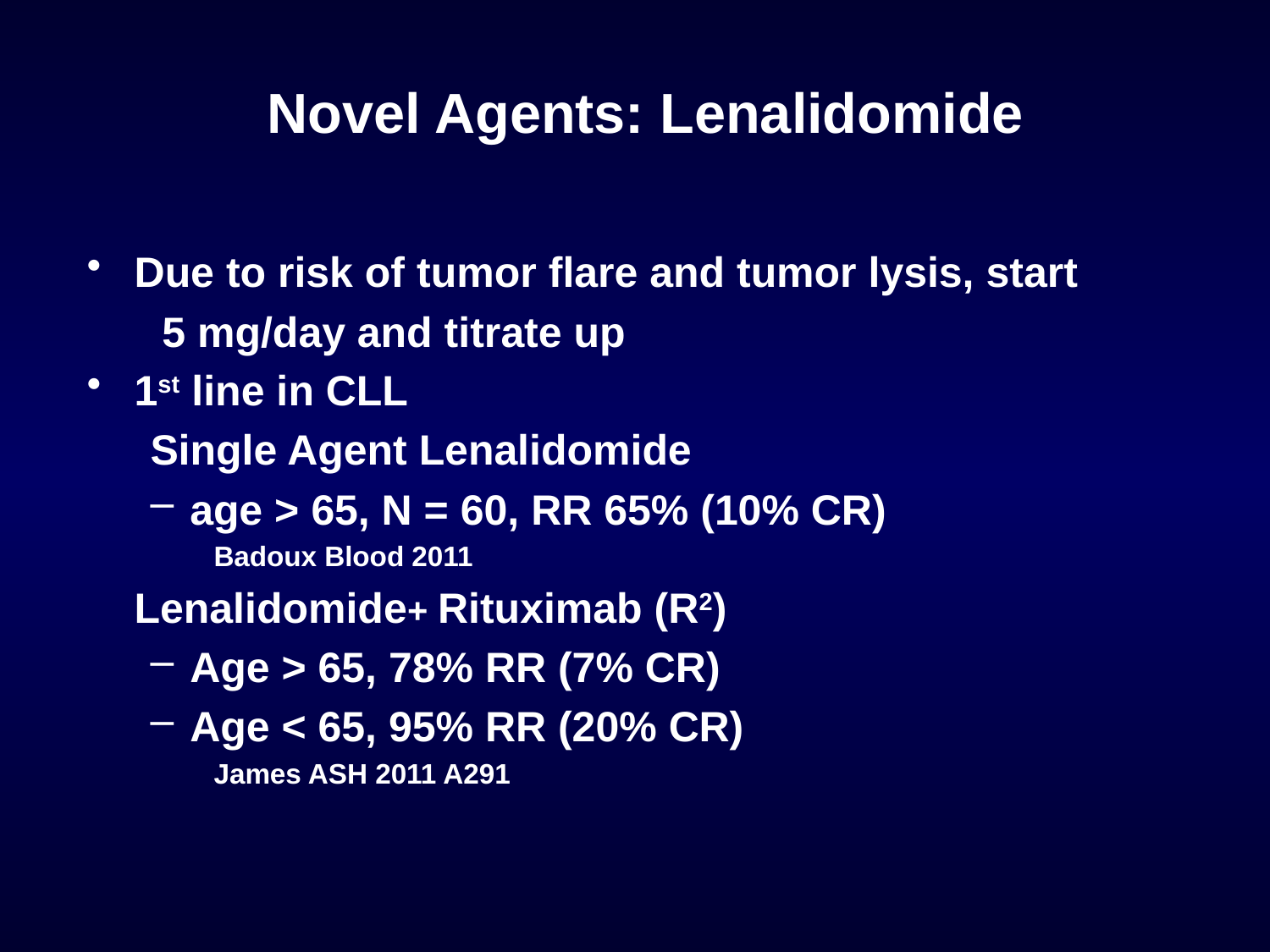

# Novel Agents: Lenalidomide

Due to risk of tumor flare and tumor lysis, start
 5 mg/day and titrate up
1st line in CLL
Single Agent Lenalidomide
age > 65, N = 60, RR 65% (10% CR)
Badoux Blood 2011
	Lenalidomide+ Rituximab (R2)
Age > 65, 78% RR (7% CR)
Age < 65, 95% RR (20% CR)
James ASH 2011 A291